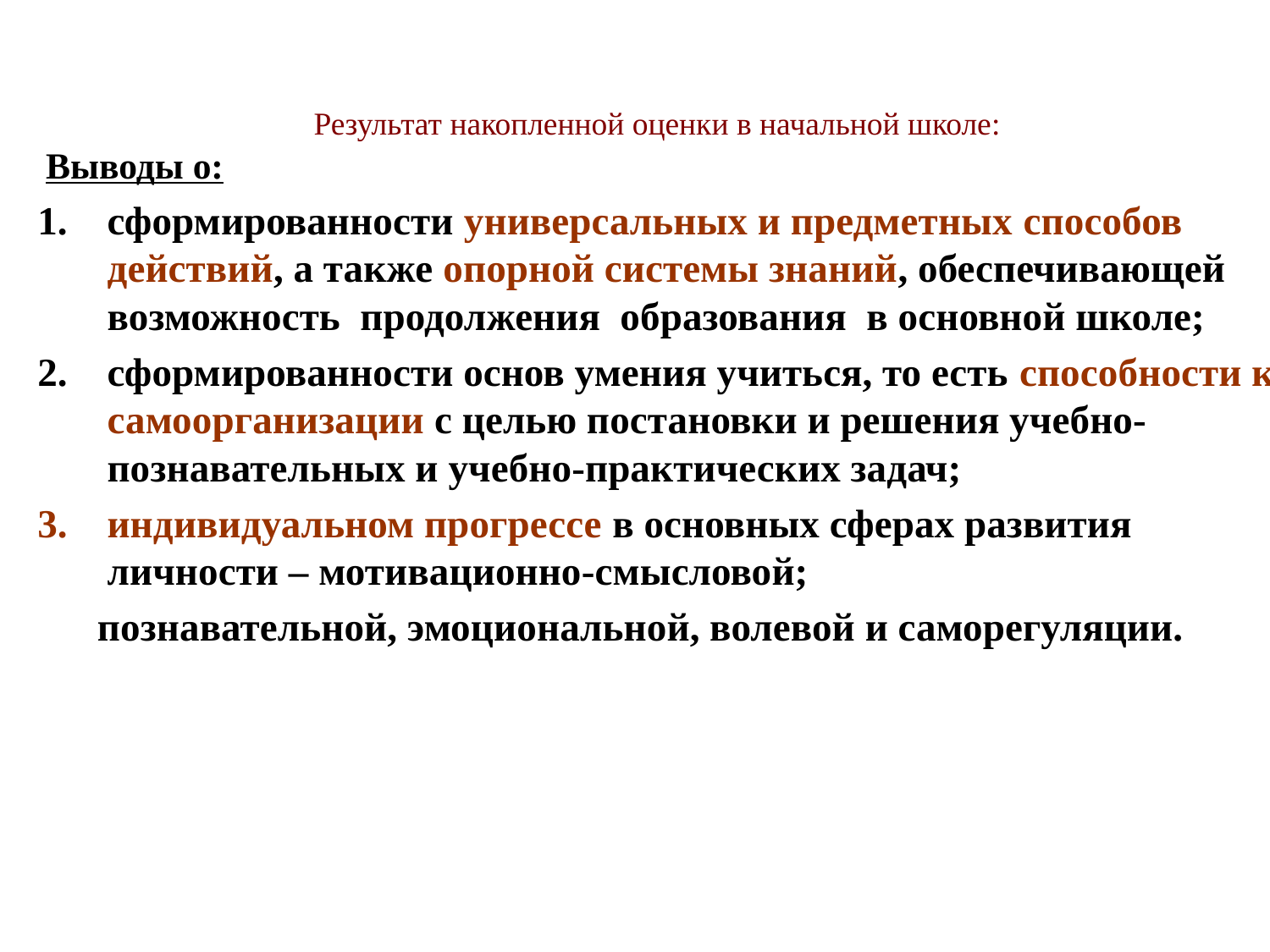

Результат накопленной оценки в начальной школе:
 Выводы о:
сформированности универсальных и предметных способов действий, а также опорной системы знаний, обеспечивающей возможность  продолжения  образования  в основной школе;
сформированности основ умения учиться, то есть способности к самоорганизации с целью постановки и решения учебно-познавательных и учебно-практических задач;
индивидуальном прогрессе в основных сферах развития личности – мотивационно-смысловой;
      познавательной, эмоциональной, волевой и саморегуляции.